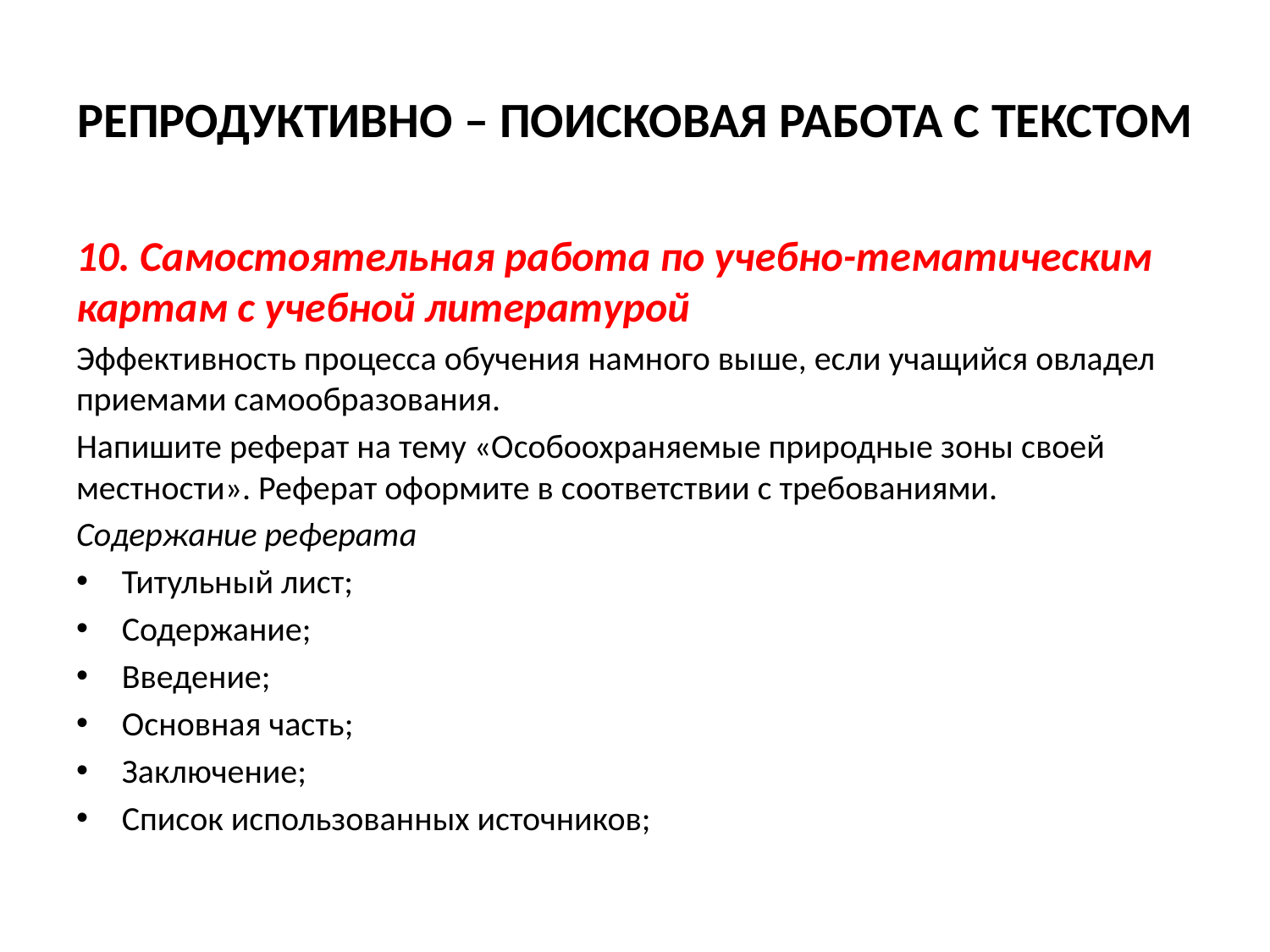

# РЕПРОДУКТИВНО – ПОИСКОВАЯ РАБОТА С ТЕКСТОМ
10. Самостоятельная работа по учебно-тематическим картам с учебной литературой
Эффективность процесса обучения намного выше, если учащийся овладел приемами самообразования.
Напишите реферат на тему «Особоохраняемые природные зоны своей местности». Реферат оформите в соответствии с требованиями.
Содержание реферата
Титульный лист;
Содержание;
Введение;
Основная часть;
Заключение;
Список использованных источников;